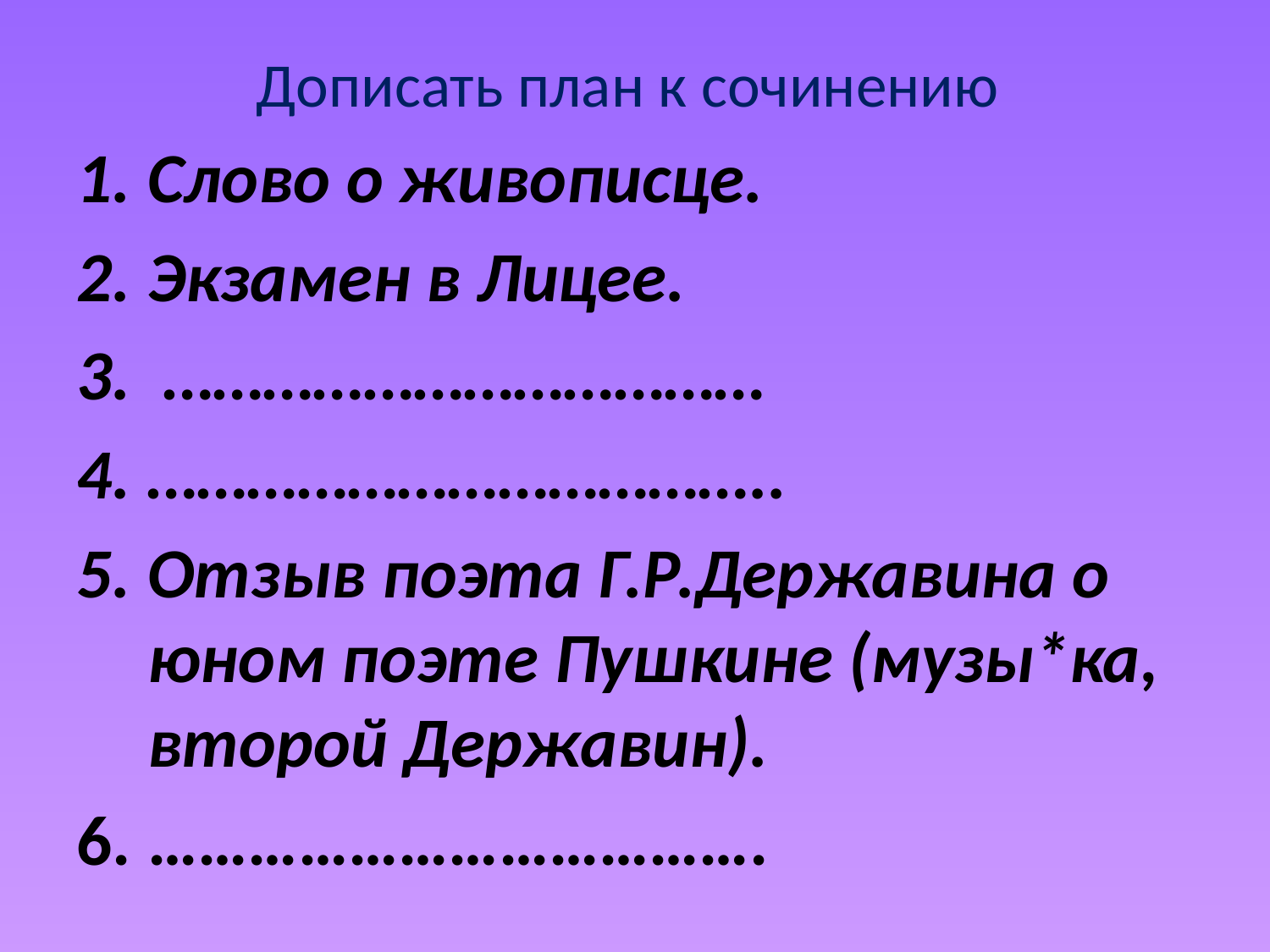

# Дописать план к сочинению
Слово о живописце.
Экзамен в Лицее.
 ………………………………
………………………………..
Отзыв поэта Г.Р.Державина о юном поэте Пушкине (музы*ка, второй Державин).
……………………………….